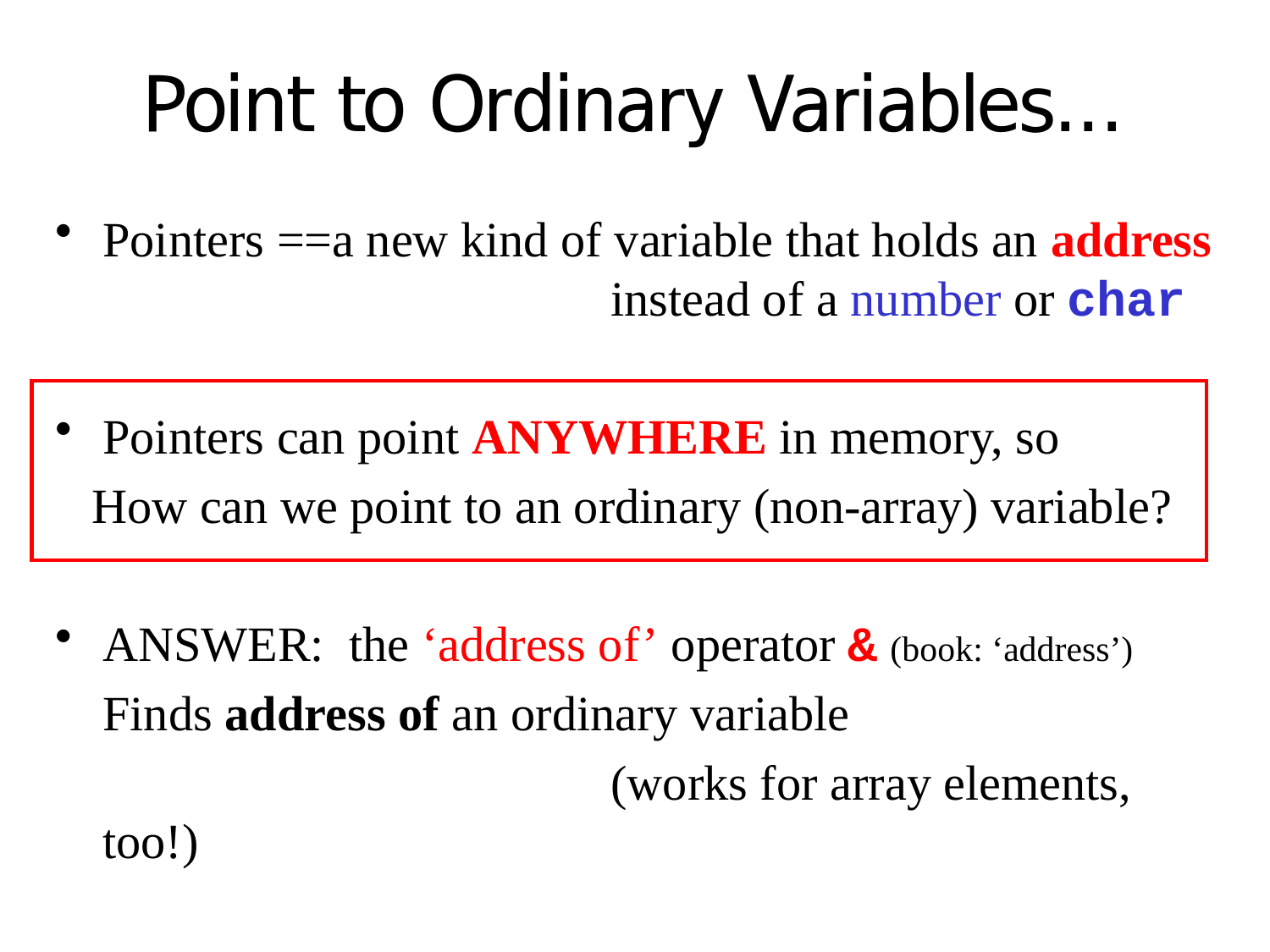

# Point to Ordinary Variables...
Pointers ==a new kind of variable that holds an address 				instead of a number or char

Pointers can point ANYWHERE in memory, so
   How can we point to an ordinary (non-array) variable?

ANSWER:  the ‘address of’ operator & (book: ‘address’)
	Finds address of an ordinary variable
					(works for array elements, too!)